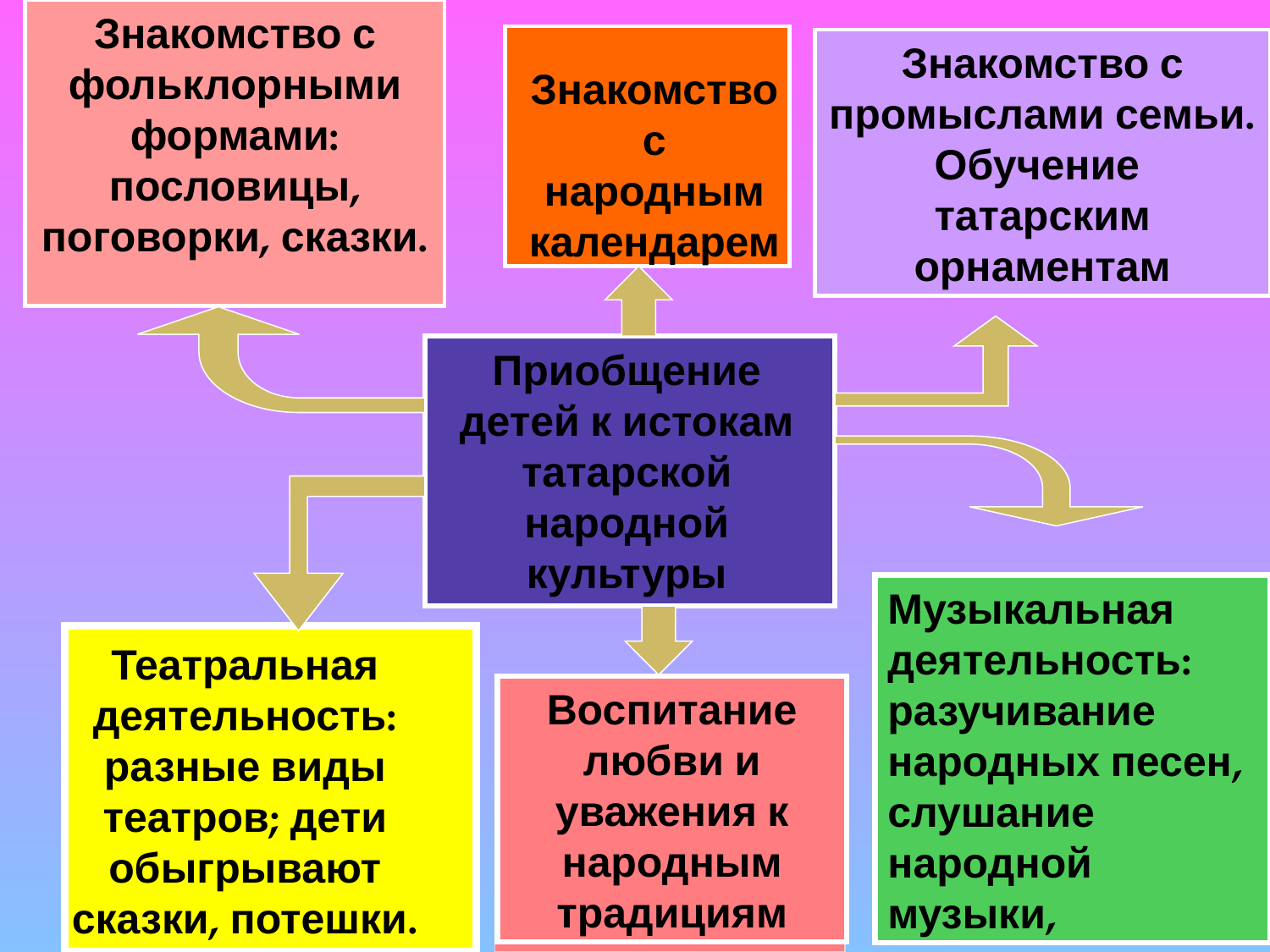

Знакомство с фольклорными формами: пословицы, поговорки, сказки.

Знакомство с промыслами семьи. Обучение  татарским орнаментам
Знакомство с народным календарем

Приобщение детей к истокам татарской народной культуры

Музыкальная деятельность: разучивание народных песен, слушание народной музыки,

Театральная деятельность: разные виды театров; дети обыгрывают сказки, потешки.
Воспитание любви и уважения к народным традициям